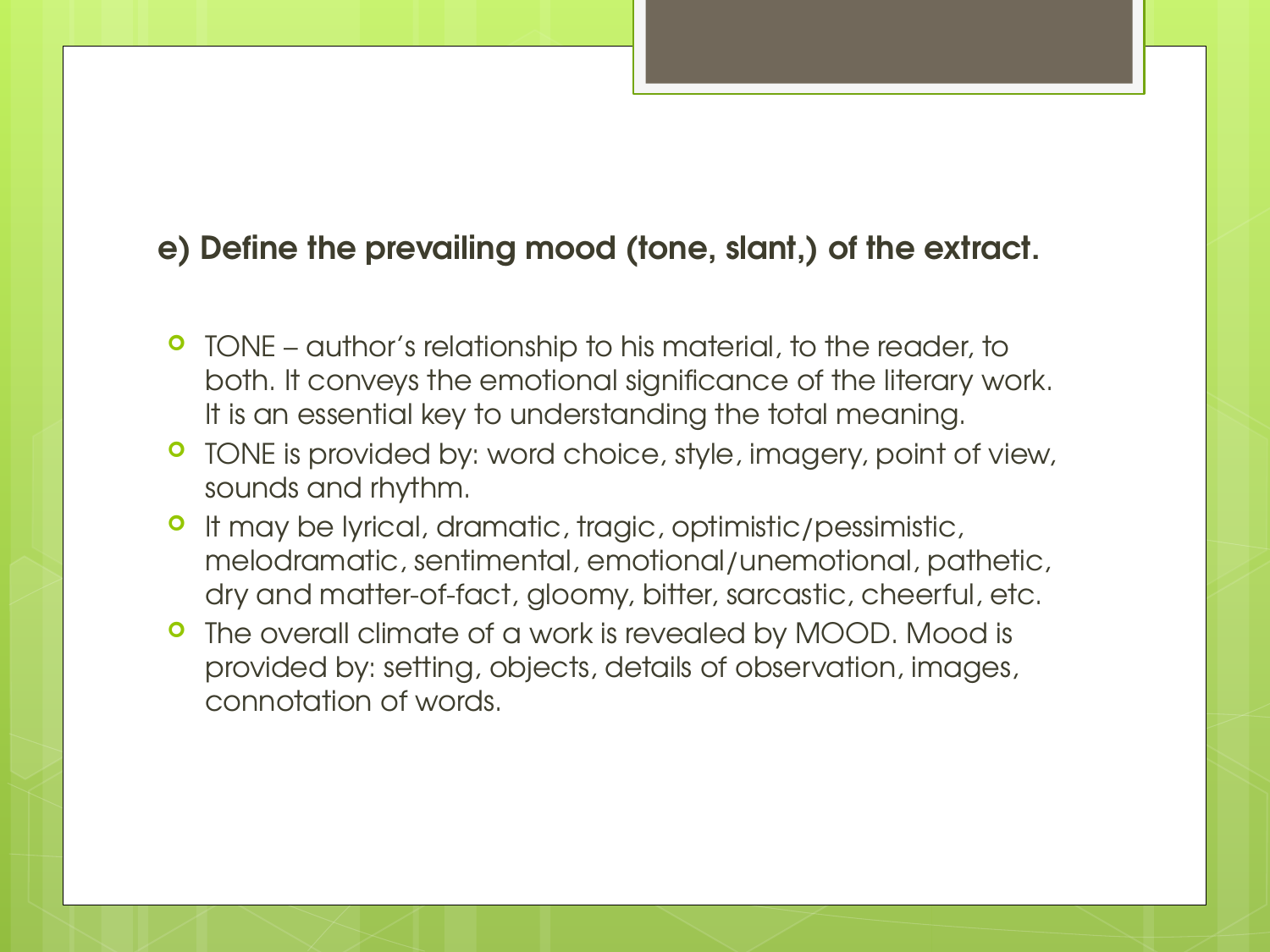

# e) Define the prevailing mood (tone, slant,) of the extract.
TONE – author’s relationship to his material, to the reader, to both. It conveys the emotional significance of the literary work. It is an essential key to understanding the total meaning.
TONE is provided by: word choice, style, imagery, point of view, sounds and rhythm.
It may be lyrical, dramatic, tragic, optimistic/pessimistic, melodramatic, sentimental, emotional/unemotional, pathetic, dry and matter-of-fact, gloomy, bitter, sarcastic, cheerful, etc.
The overall climate of a work is revealed by MOOD. Mood is provided by: setting, objects, details of observation, images, connotation of words.